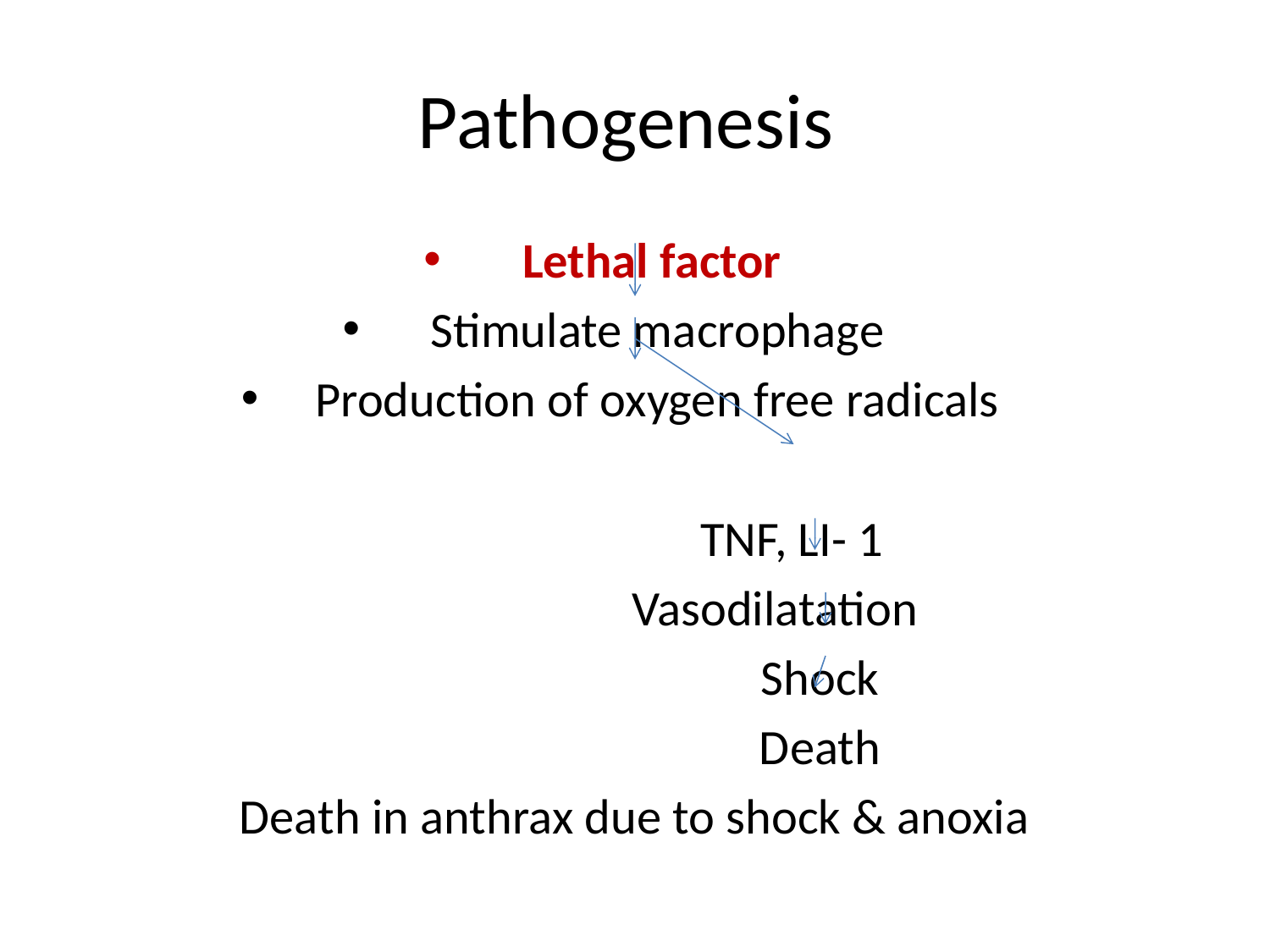

# Pathogenesis
Lethal factor
Stimulate macrophage
Production of oxygen free radicals

                             TNF, LI- 1
                         Vasodilatation
                                  Shock
                                  Death
Death in anthrax due to shock & anoxia